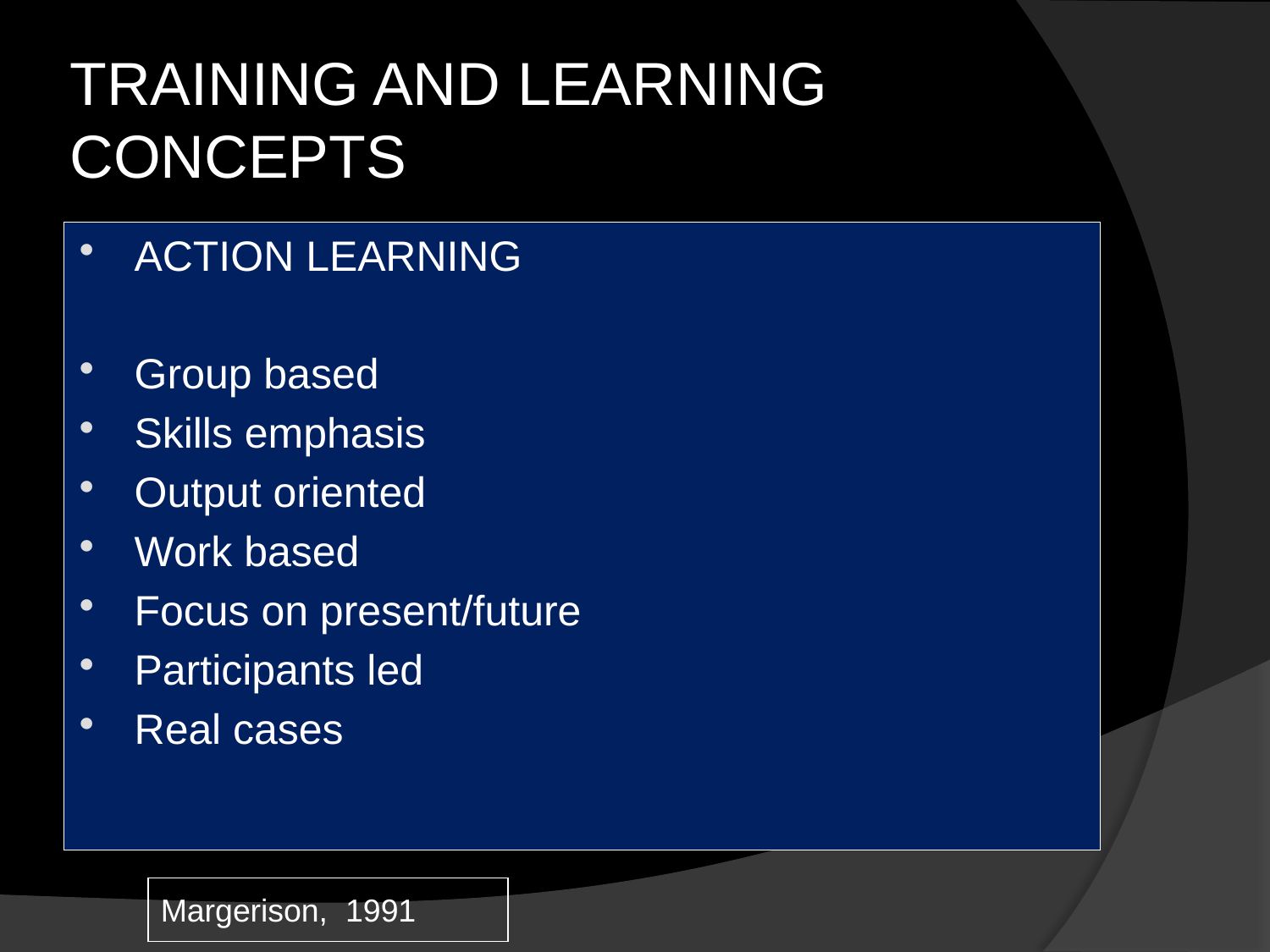

# TRAINING AND LEARNING CONCEPTS
TRAINING

Individual based
Knowledge emphasis
Input oriented
Class room based
Focus on past
Trainer led
Standard cases
ACTION LEARNING

Group based
Skills emphasis
Output oriented
Work based
Focus on present/future
Participants led
Real cases

Margerison,  1991